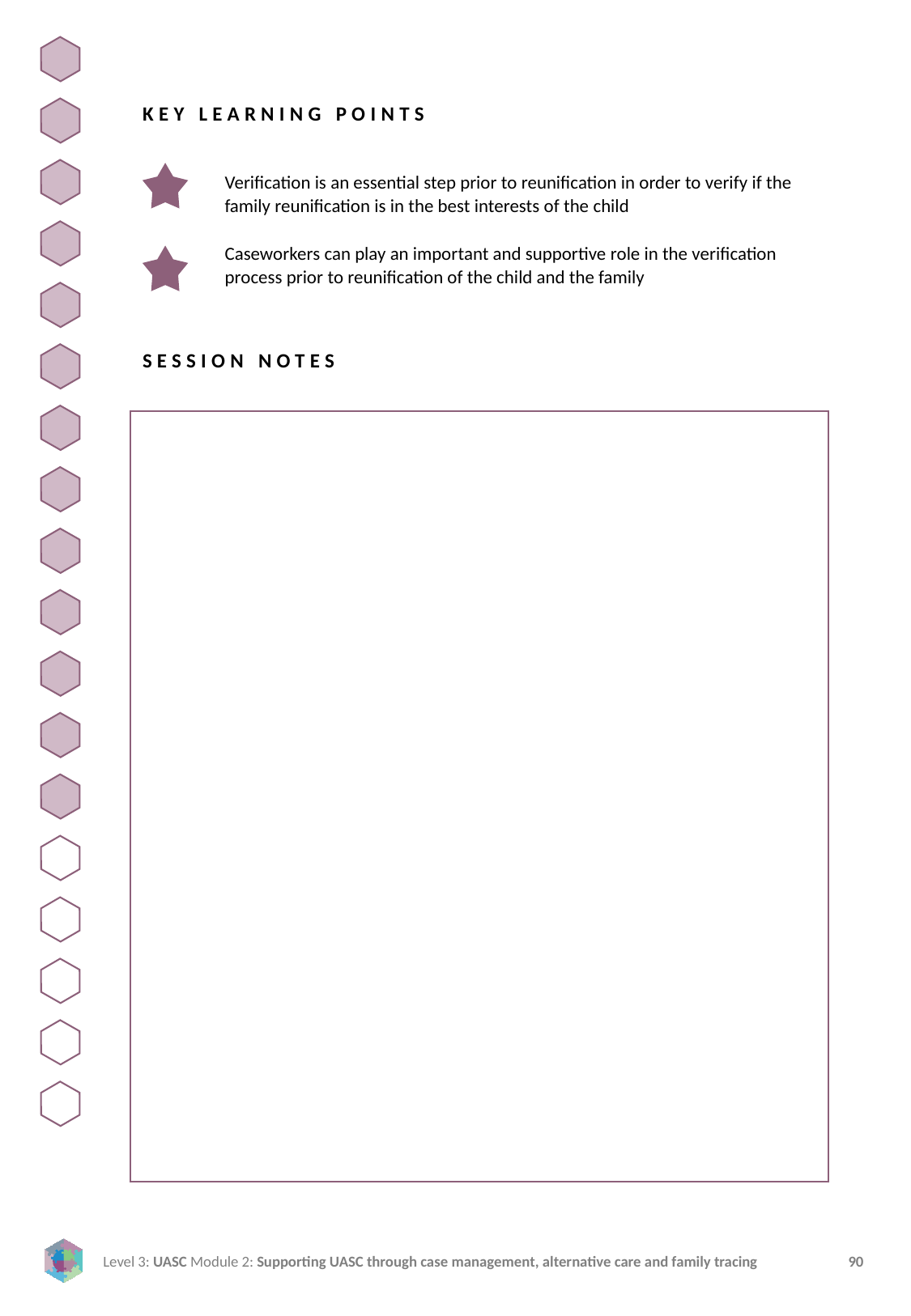

KEY LEARNING POINTS

Verification is an essential step prior to reunification in order to verify if the family reunification is in the best interests of the child

Caseworkers can play an important and supportive role in the verification process prior to reunification of the child and the family

SESSION NOTES